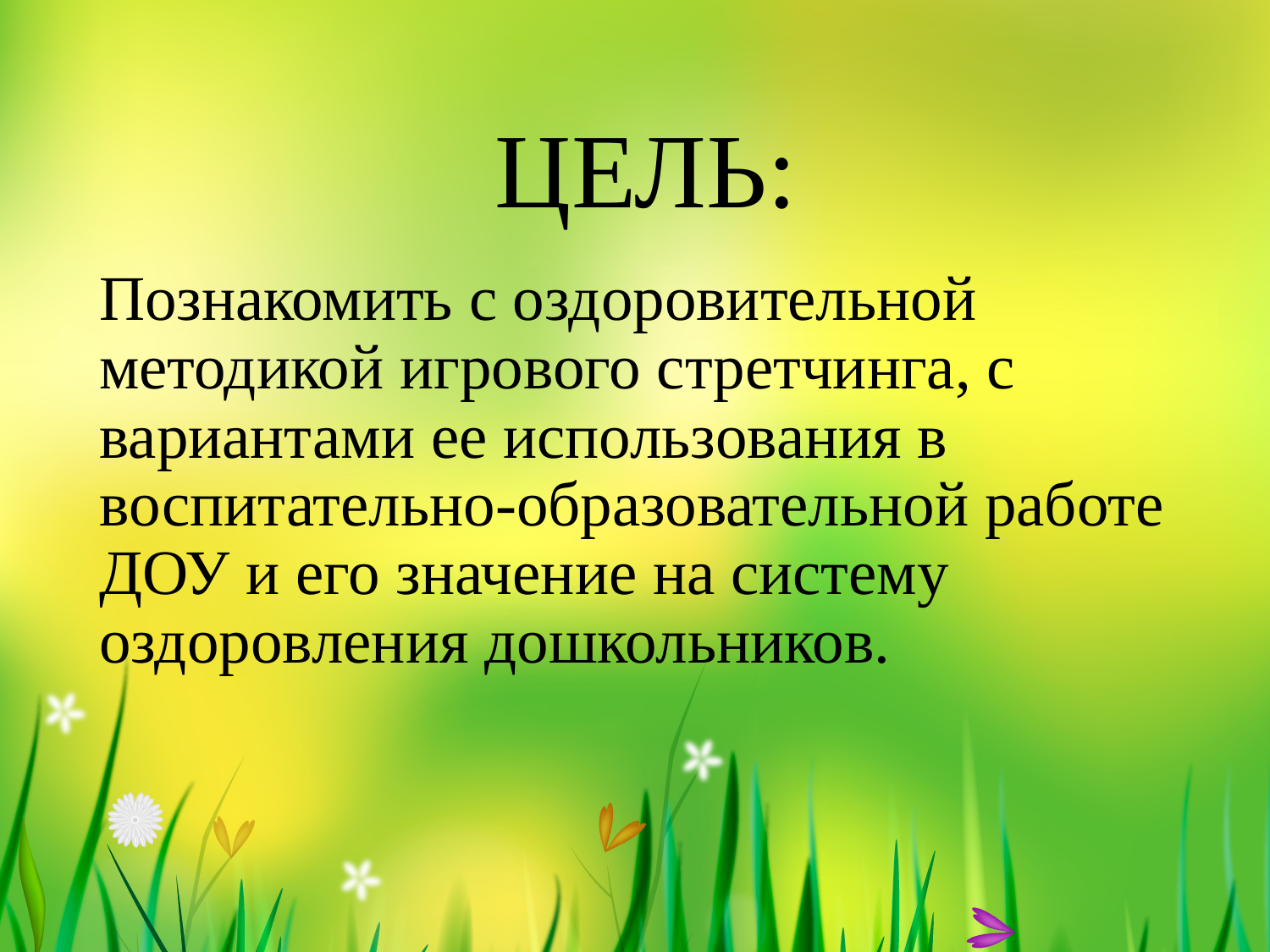

# ЦЕЛЬ:
Познакомить с оздоровительной методикой игрового стретчинга, с вариантами ее использования в воспитательно-образовательной работе ДОУ и его значение на систему оздоровления дошкольников.